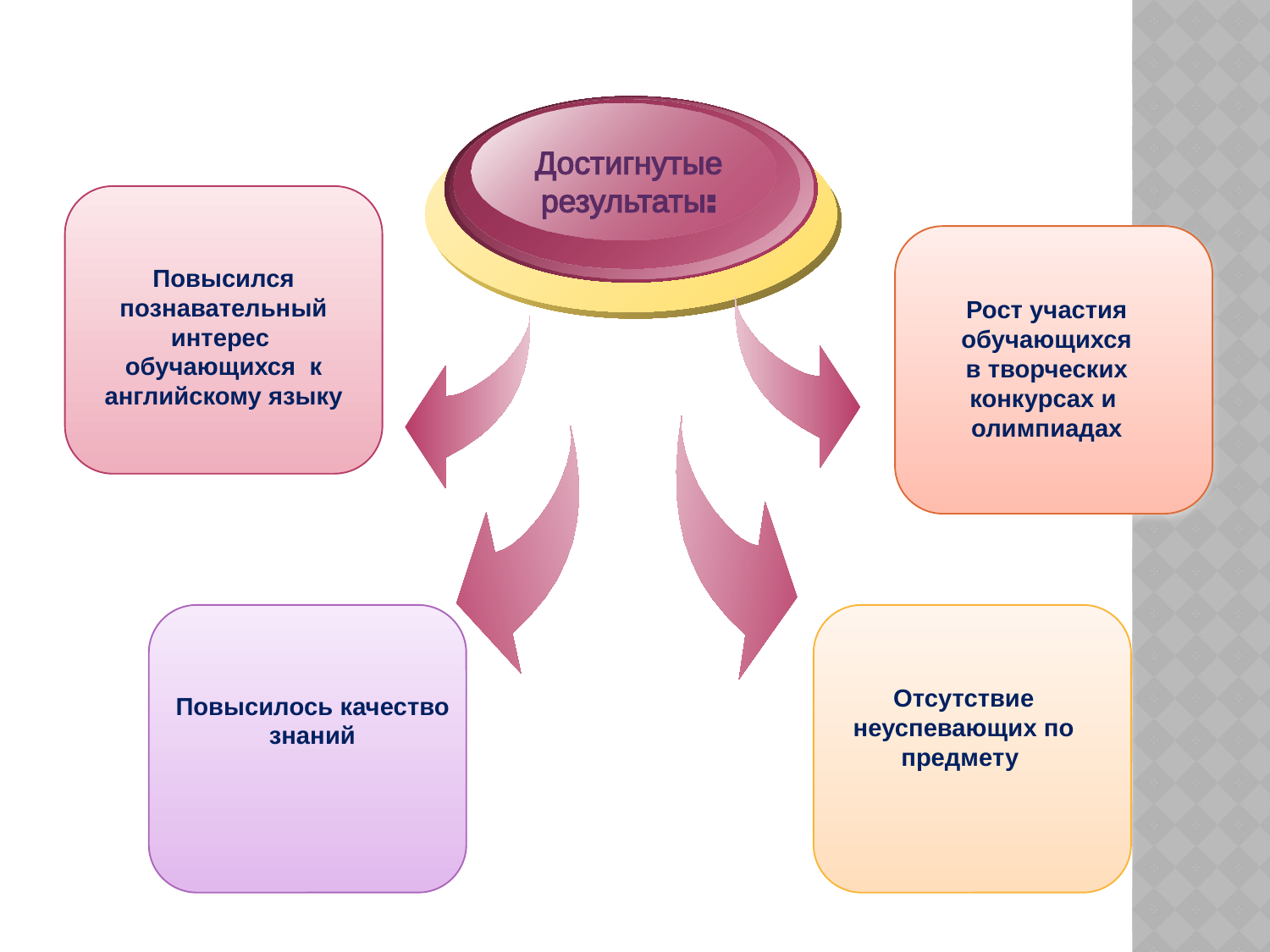

Достигнутые результаты:

Повысился познавательный интерес
обучающихся  к английскому языку

Рост участия обучающихся
в творческих конкурсах и
олимпиадах

Отсутствие неуспевающих по предмету
Повысилось качество знаний